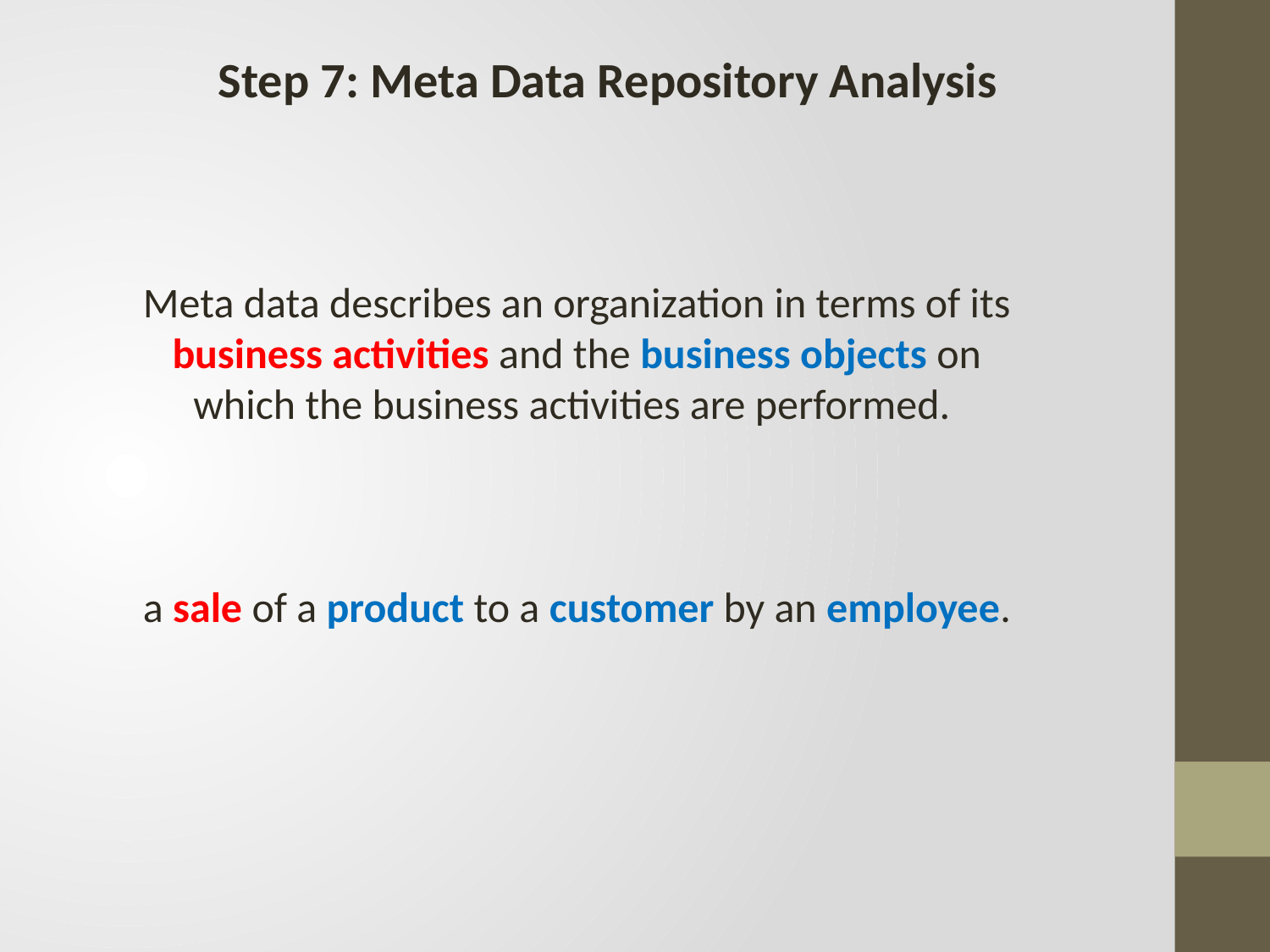

Step 7: Meta Data Repository Analysis
Meta data describes an organization in terms of its business activities and the business objects on which the business activities are performed.

a sale of a product to a customer by an employee.